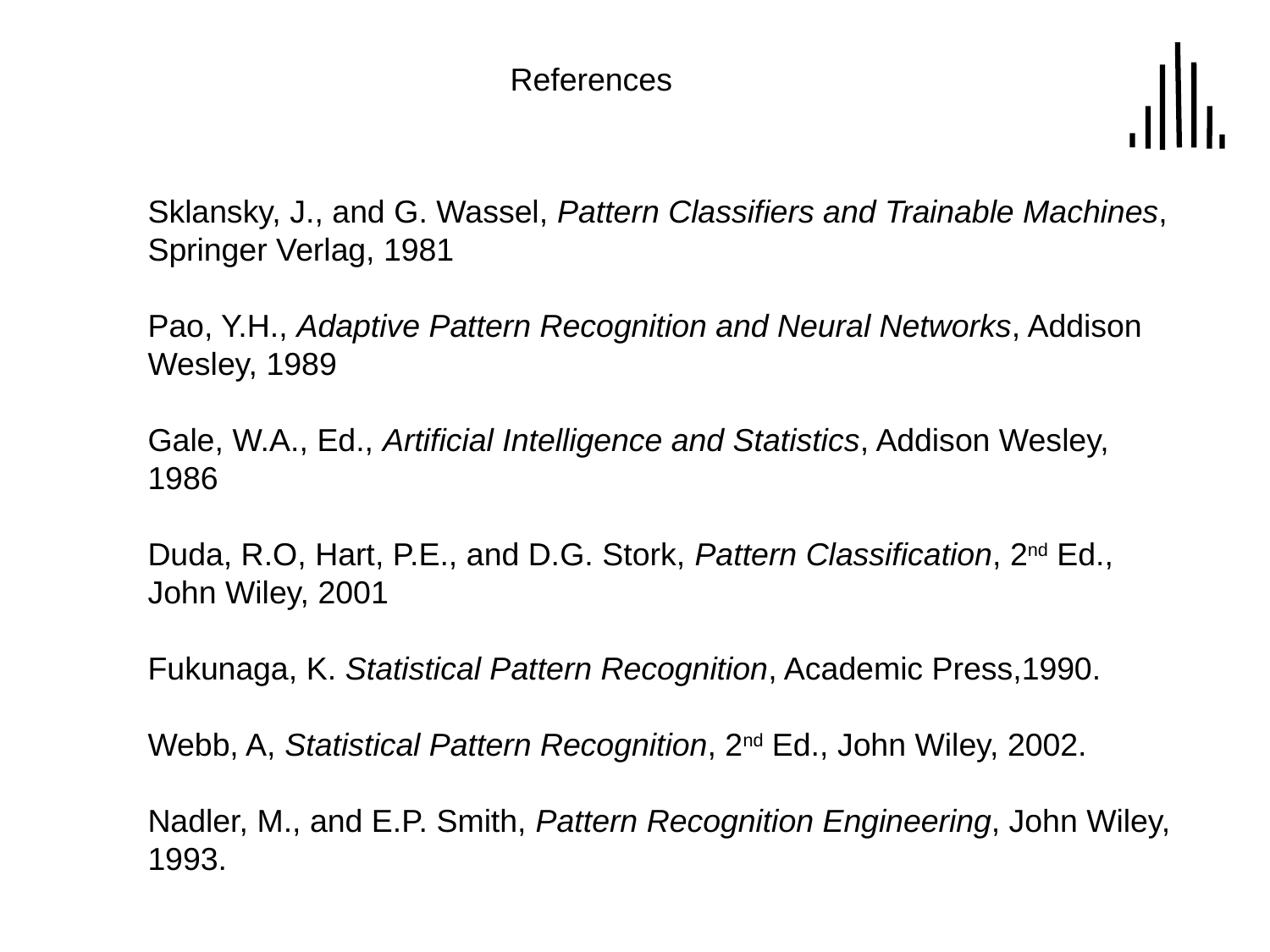

References
Sklansky, J., and G. Wassel, Pattern Classifiers and Trainable Machines, Springer Verlag, 1981

Pao, Y.H., Adaptive Pattern Recognition and Neural Networks, Addison Wesley, 1989

Gale, W.A., Ed., Artificial Intelligence and Statistics, Addison Wesley, 1986

Duda, R.O, Hart, P.E., and D.G. Stork, Pattern Classification, 2nd Ed., John Wiley, 2001

Fukunaga, K. Statistical Pattern Recognition, Academic Press,1990.

Webb, A, Statistical Pattern Recognition, 2nd Ed., John Wiley, 2002.

Nadler, M., and E.P. Smith, Pattern Recognition Engineering, John Wiley, 1993.